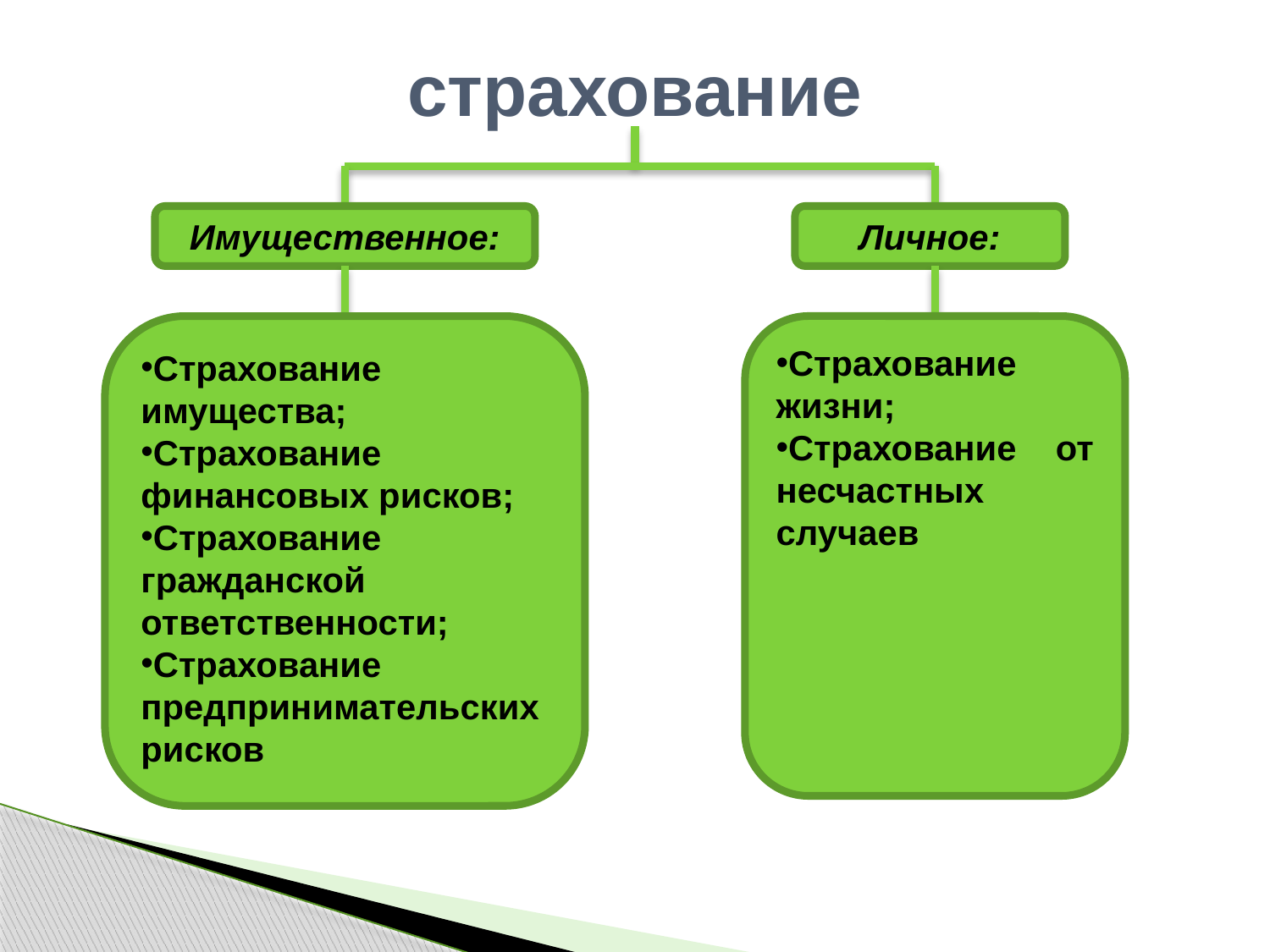

# страхование
Имущественное:
Личное:
Страхование имущества;
Страхование финансовых рисков;
Страхование гражданской ответственности;
Страхование предпринимательских рисков
Страхование жизни;
Страхование от несчастных случаев